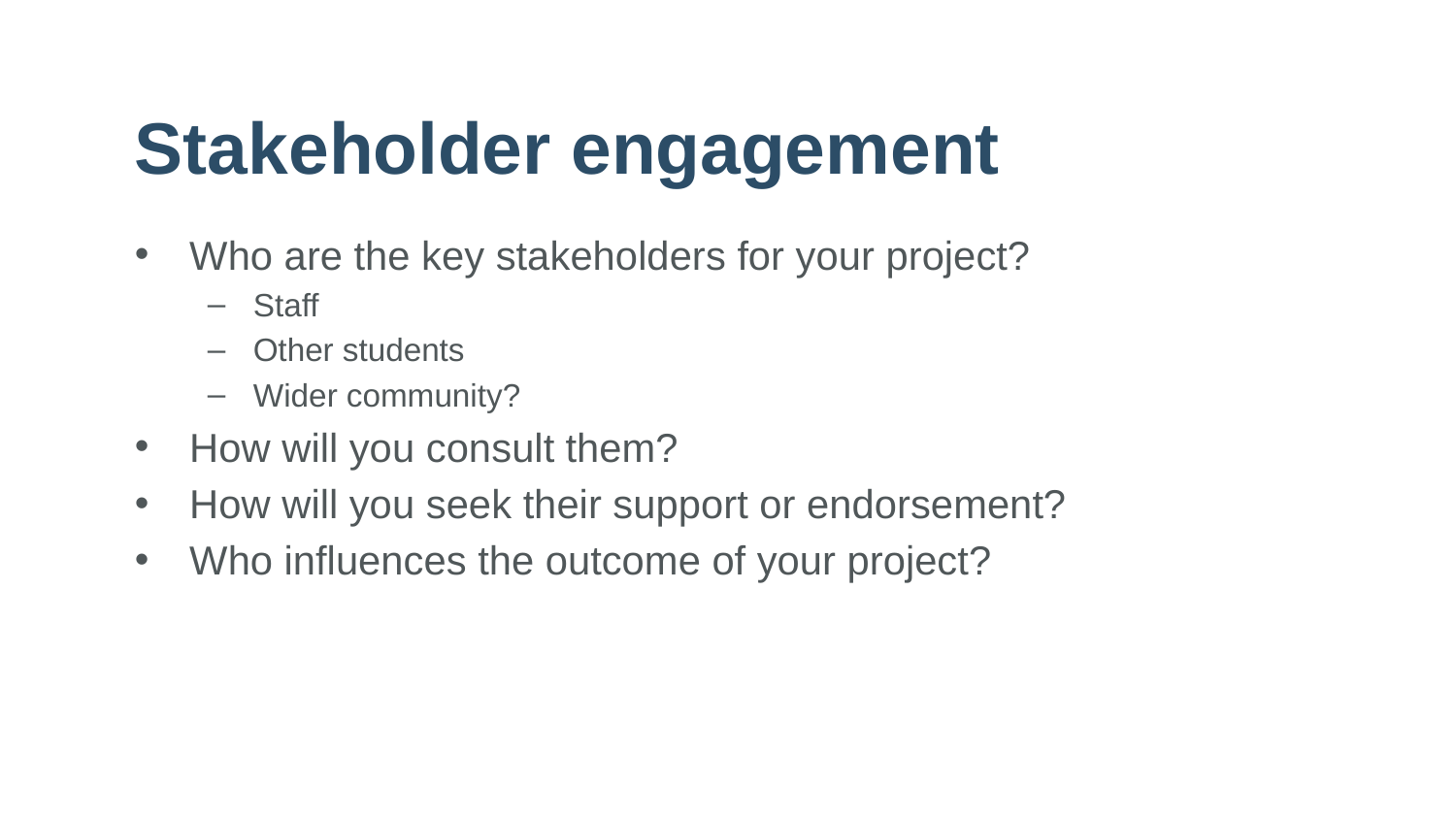

# Stakeholder engagement
Who are the key stakeholders for your project?
Staff
Other students
Wider community?
How will you consult them?
How will you seek their support or endorsement?
Who influences the outcome of your project?